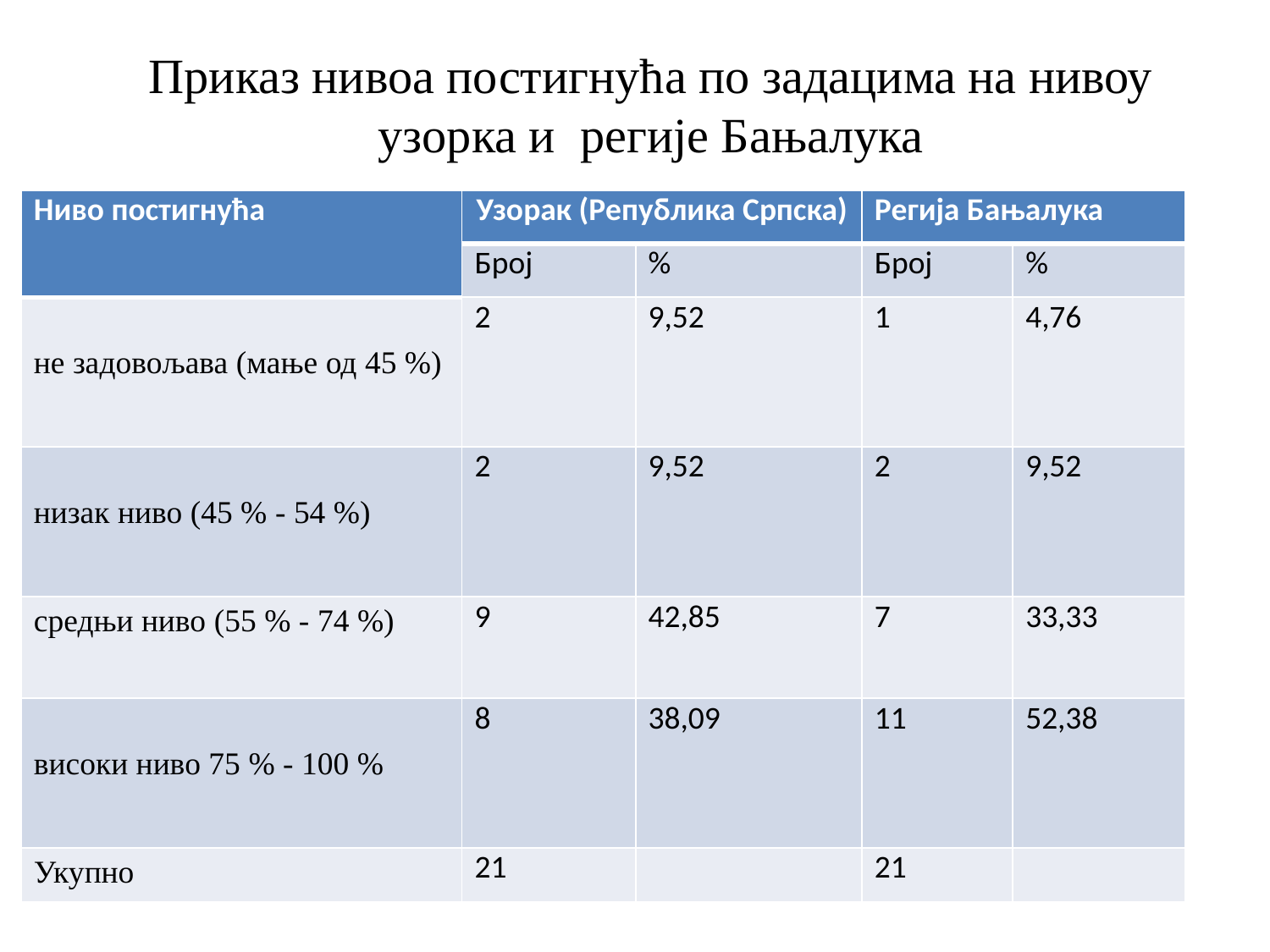

# Приказ нивоа постигнућа по задацима на нивоу узорка и  регијe Бањалука
| Ниво постигнућа | Узорак (Република Српска) |  | Регија Бањалука |  |
| --- | --- | --- | --- | --- |
|  | Број | % | Број | % |
| не задовољава (мање од 45 %) | 2 | 9,52 | 1 | 4,76 |
| низак ниво (45 % - 54 %) | 2 | 9,52 | 2 | 9,52 |
| средњи ниво (55 % - 74 %) | 9 | 42,85 | 7 | 33,33 |
| високи ниво 75 % - 100 % | 8 | 38,09 | 11 | 52,38 |
| Укупно | 21 |  | 21 |  |